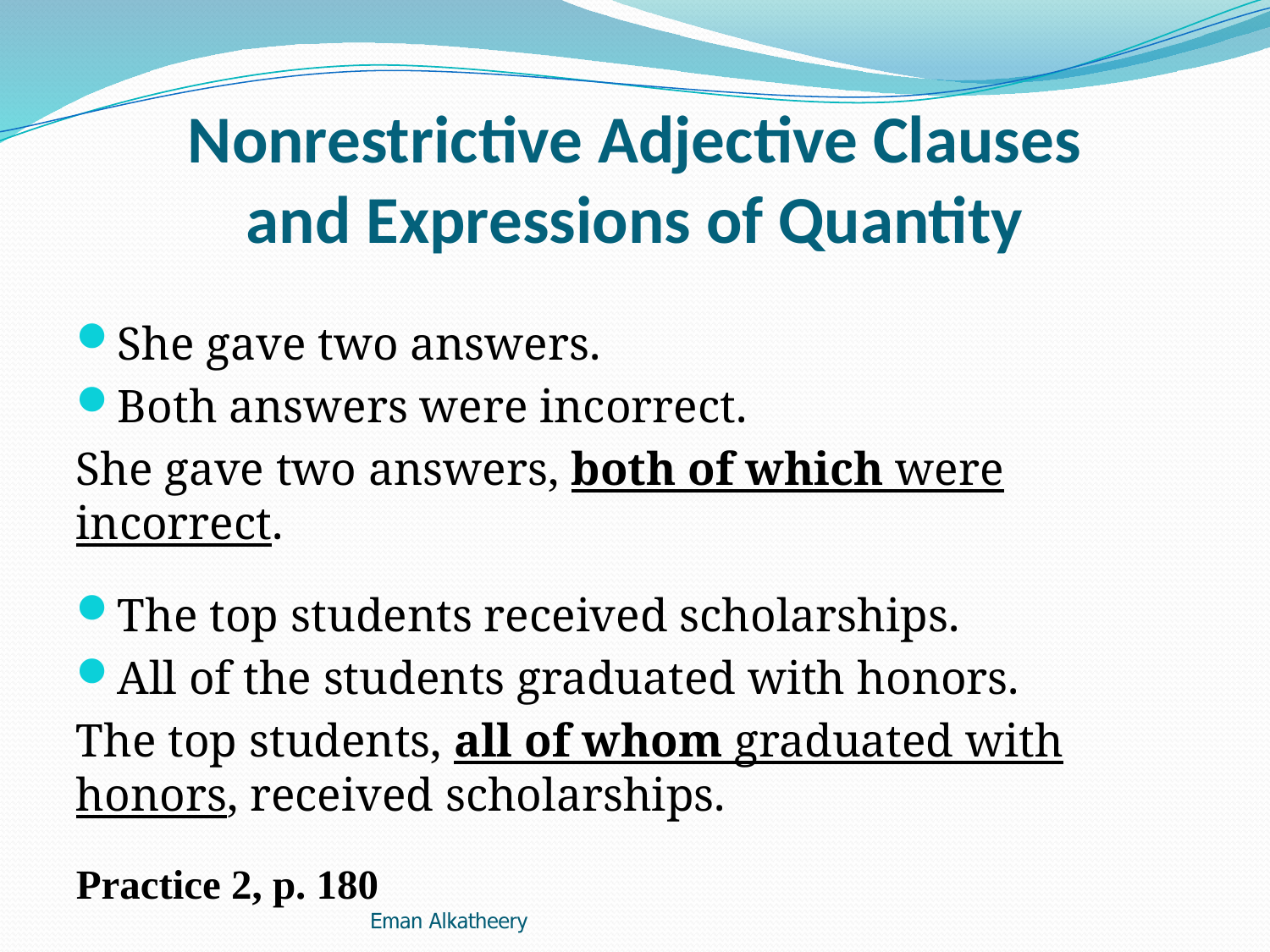

# Nonrestrictive Adjective Clauses and Expressions of Quantity
She gave two answers.
Both answers were incorrect.
She gave two answers, both of which were incorrect.

The top students received scholarships.
All of the students graduated with honors.
The top students, all of whom graduated with honors, received scholarships.

Practice 2, p. 180

Eman Alkatheery